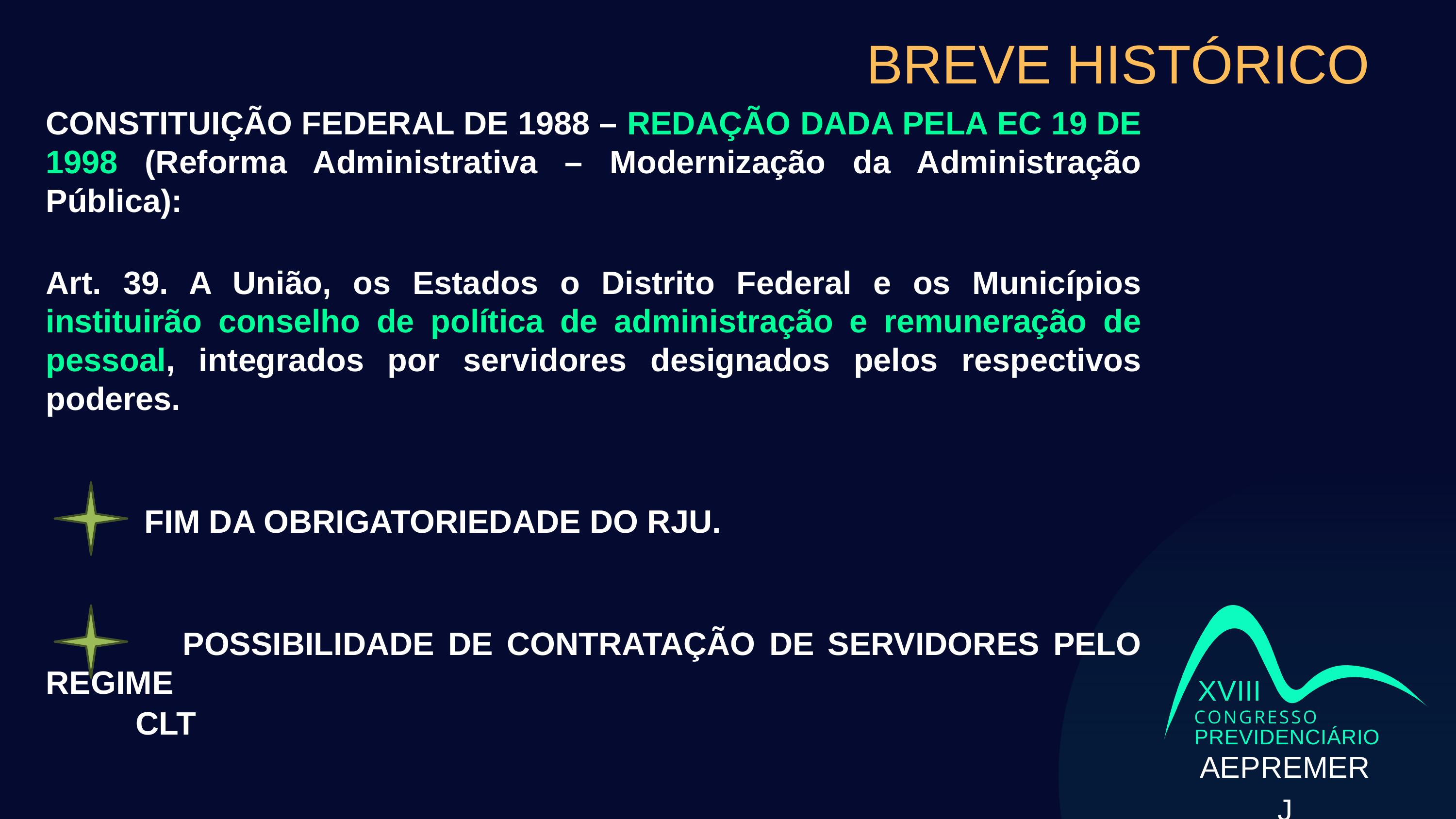

BREVE HISTÓRICO
CONSTITUIÇÃO FEDERAL DE 1988 – REDAÇÃO DADA PELA EC 19 DE 1998 (Reforma Administrativa – Modernização da Administração Pública):

Art. 39. A União, os Estados o Distrito Federal e os Municípios instituirão conselho de política de administração e remuneração de pessoal, integrados por servidores designados pelos respectivos poderes.

           FIM DA OBRIGATORIEDADE DO RJU.

          POSSIBILIDADE DE CONTRATAÇÃO DE SERVIDORES PELO REGIME
          CLT

XVIII
CONGRESSO
PREVIDENCIÁRIO
AEPREMERJ